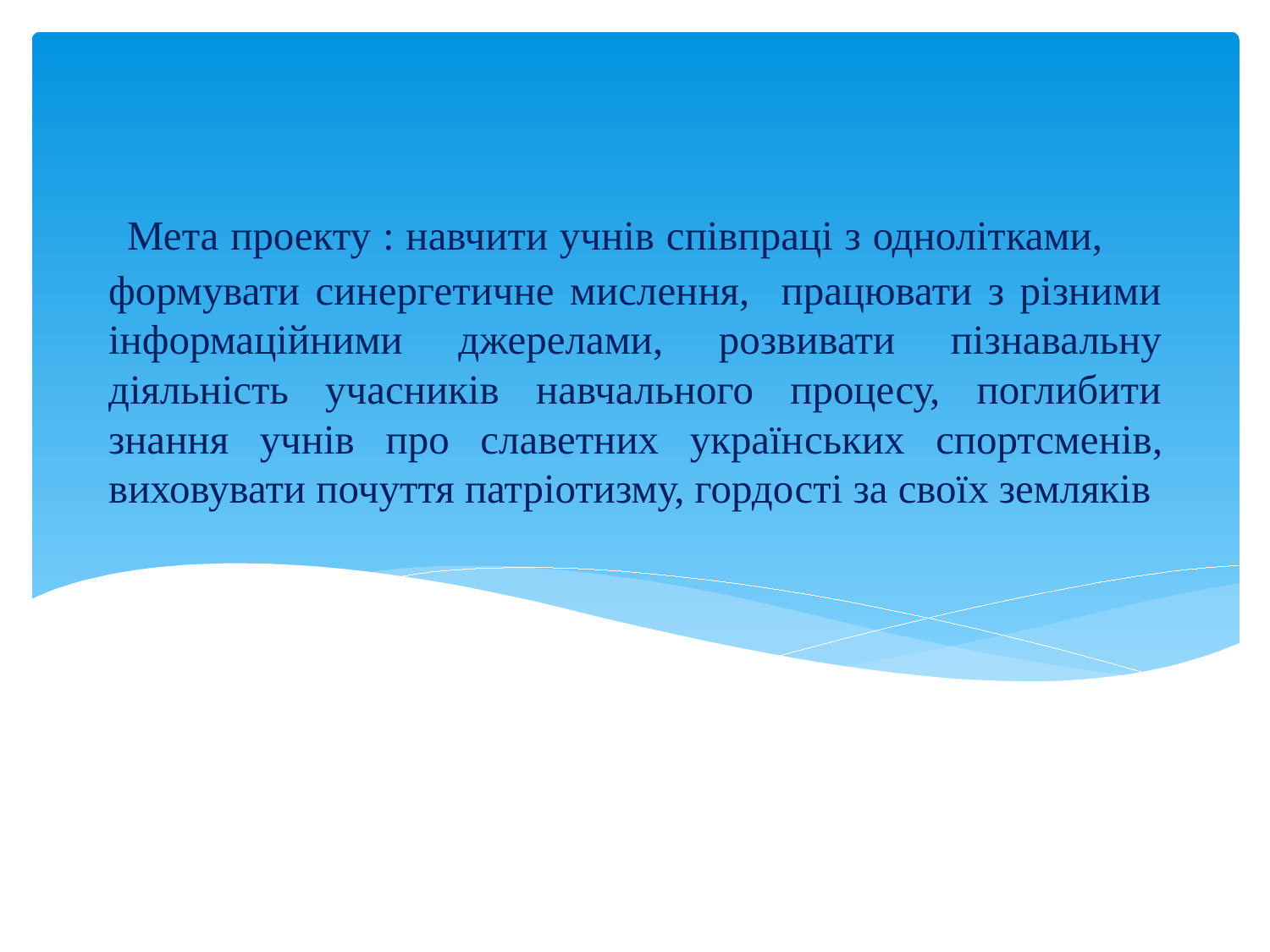

# Мета проекту : навчити учнів співпраці з однолітками,      формувати синергетичне мислення,  працювати з різними інформаційними джерелами, розвивати пізнавальну діяльність учасників навчального процесу, поглибити знання учнів про славетних українcьких спортсменів, виховувати почуття патріотизму, гордості за своїх земляків